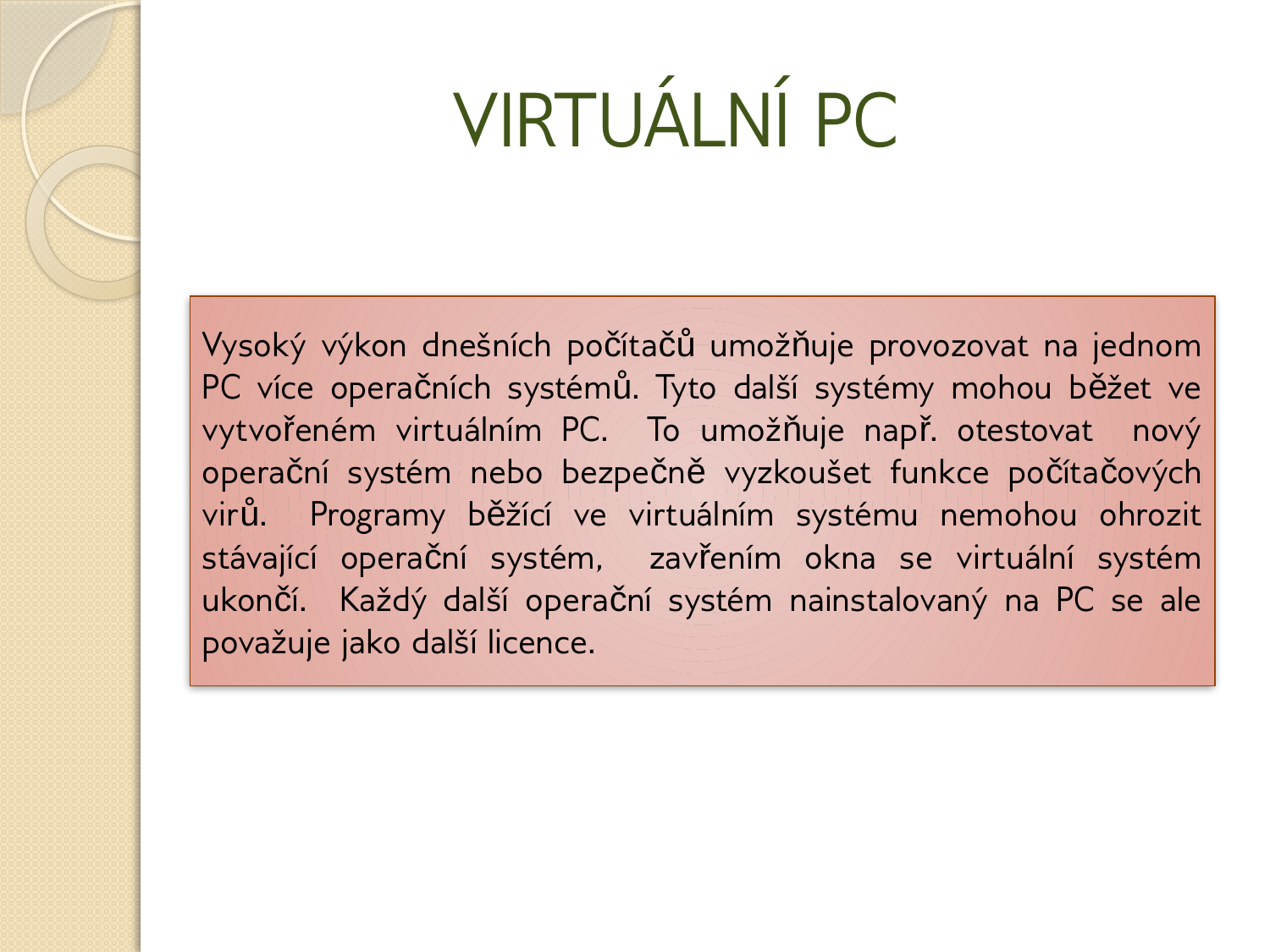

# VIRTUÁLNÍ PC
Vysoký výkon dnešních počítačů umožňuje provozovat na jednom PC více operačních systémů. Tyto další systémy mohou běžet ve vytvořeném virtuálním PC.  To umožňuje např. otestovat  nový operační systém nebo bezpečně vyzkoušet funkce počítačových virů.  Programy běžící ve virtuálním systému nemohou ohrozit stávající operační systém,  zavřením okna se virtuální systém ukončí.  Každý další operační systém nainstalovaný na PC se ale považuje jako další licence.